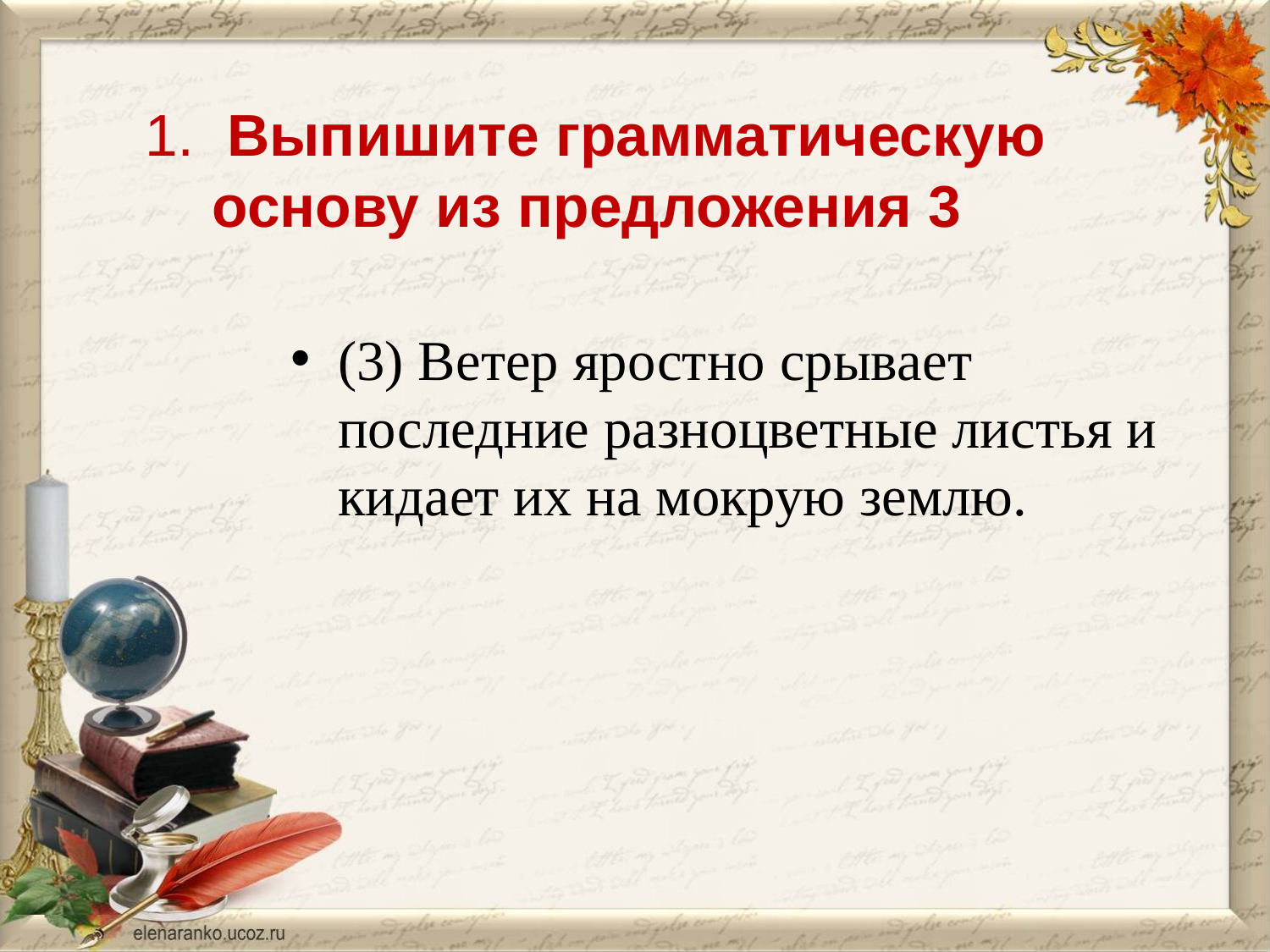

# 1.  Выпишите грамматическую основу из предложения 3
(3) Ветер яростно срывает последние разноцветные листья и кидает их на мокрую землю.